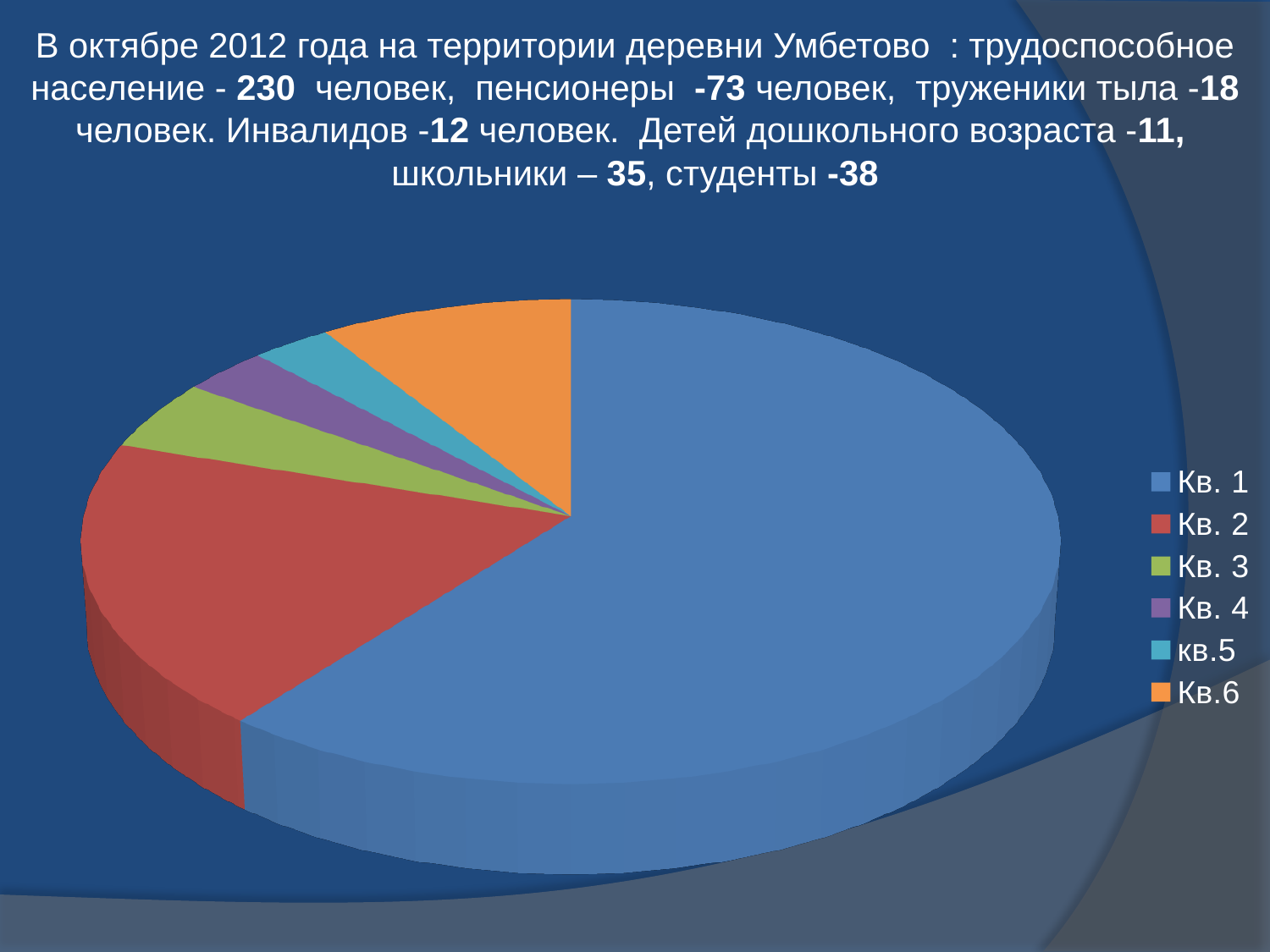

# В октябре 2012 года на территории деревни Умбетово  : трудоспособное население - 230  человек,  пенсионеры  -73 человек,  труженики тыла -18 человек. Инвалидов -12 человек.  Детей дошкольного возраста -11,  школьники – 35, студенты -38

[unsupported chart]